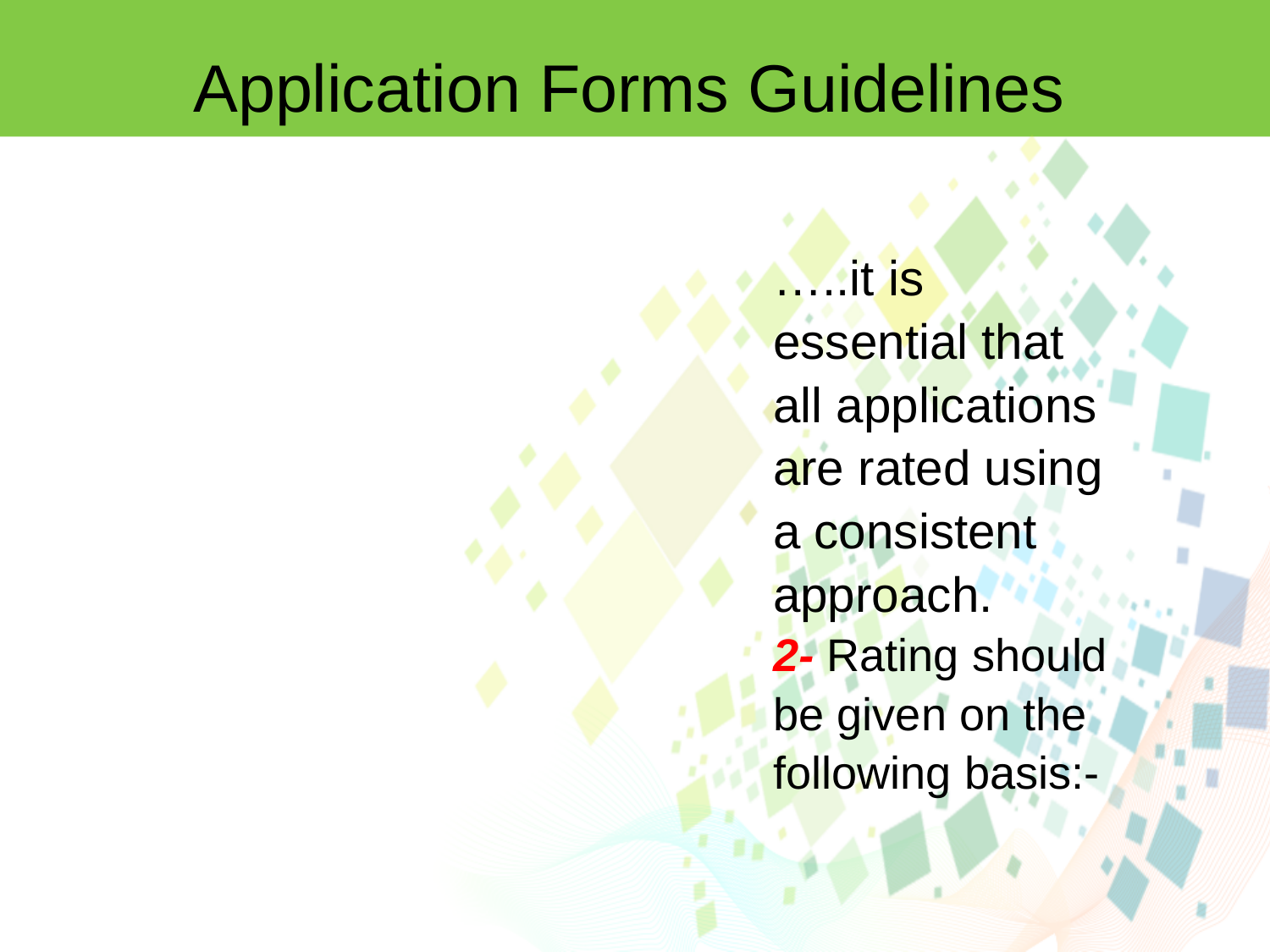

Application Forms Guidelines
…..it is essential that all applications are rated using a consistent approach.
2- Rating should be given on the following basis:-